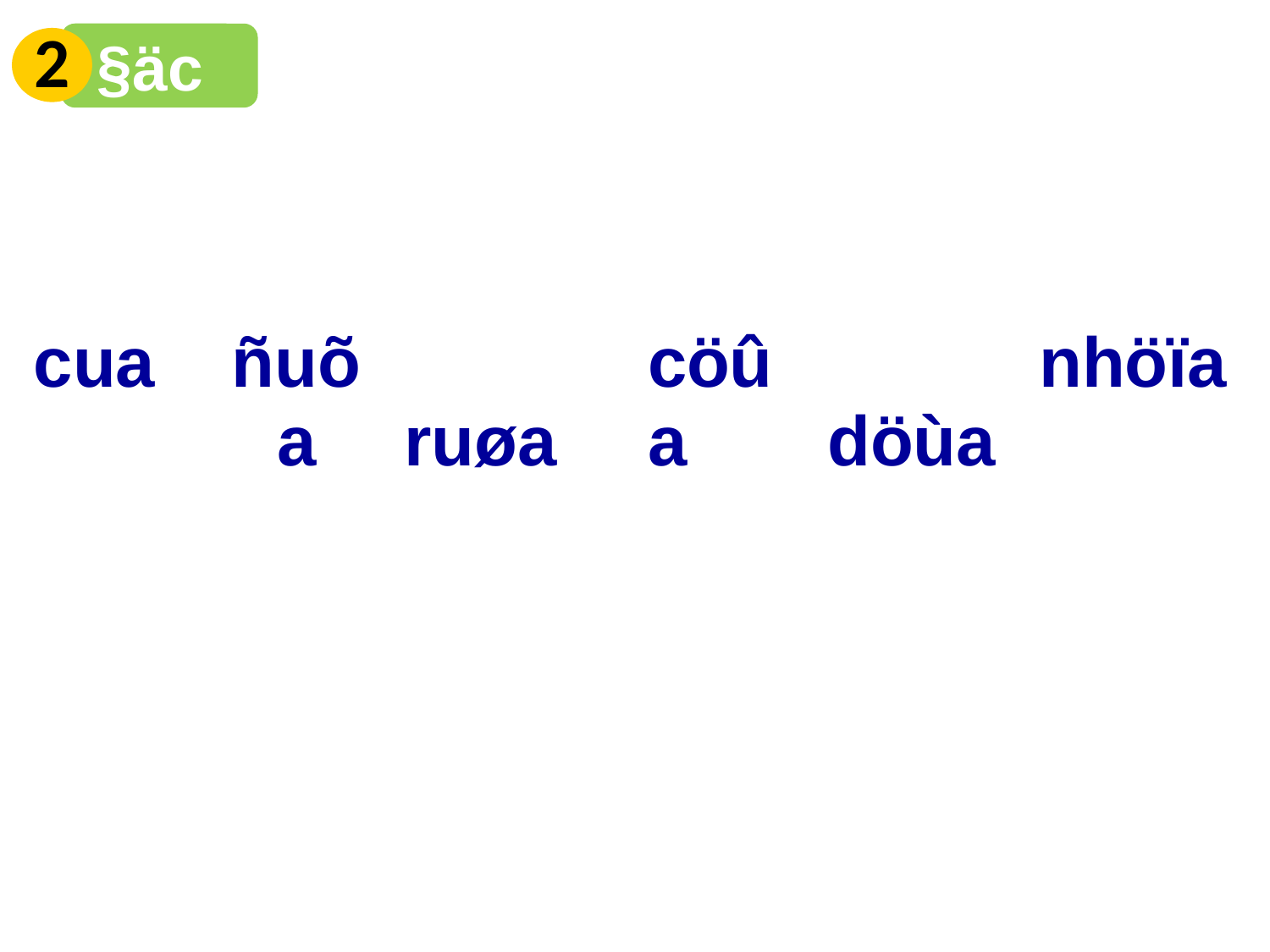

2
§äc

| cua | ñuõa | ruøa |  | cöûa | döùa | nhöïa |  |
| --- | --- | --- | --- | --- | --- | --- | --- |